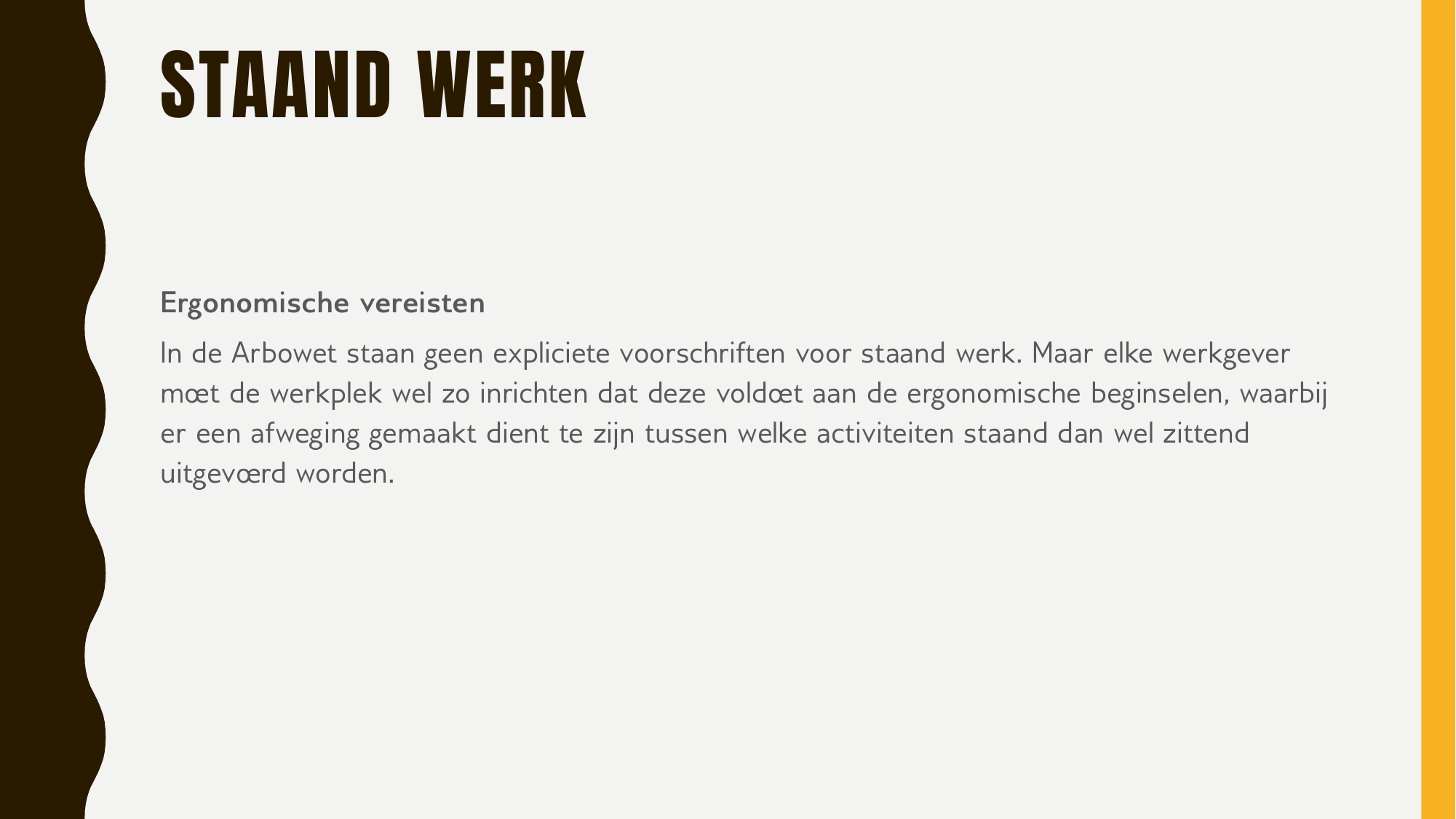

# Staand werk
Ergonomische vereisten
In de Arbowet staan geen expliciete voorschriften voor staand werk. Maar elke werkgever moet de werkplek wel zo inrichten dat deze voldoet aan de ergonomische beginselen, waarbij er een afweging gemaakt dient te zijn tussen welke activiteiten staand dan wel zittend uitgevoerd worden.